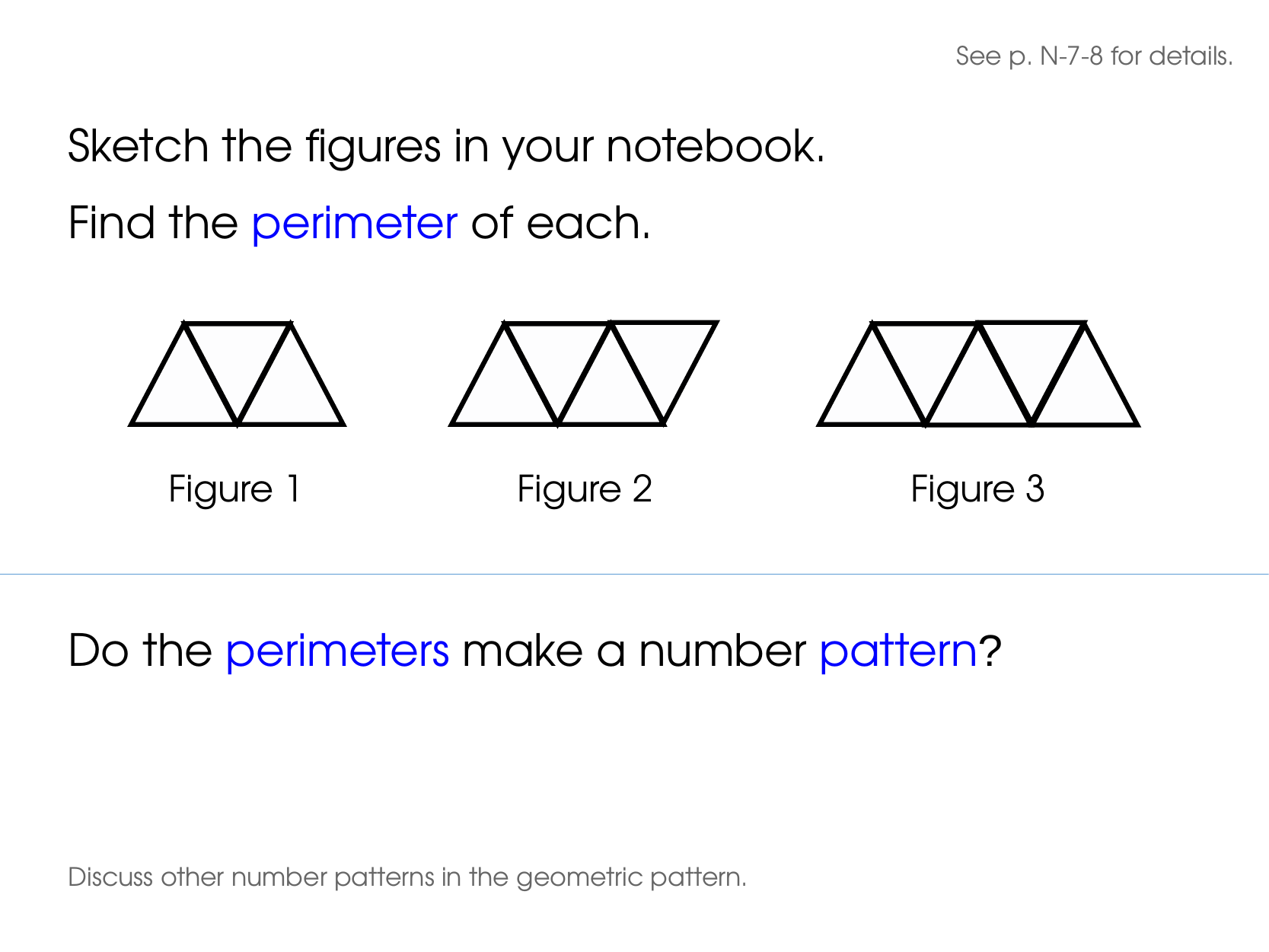

See p. N-7-8 for details.
Sketch the figures in your notebook.
Find the perimeter of each.

Figure 3

Figure 2

Figure 1
Do the perimeters make a number pattern?
Discuss other number patterns in the geometric pattern.